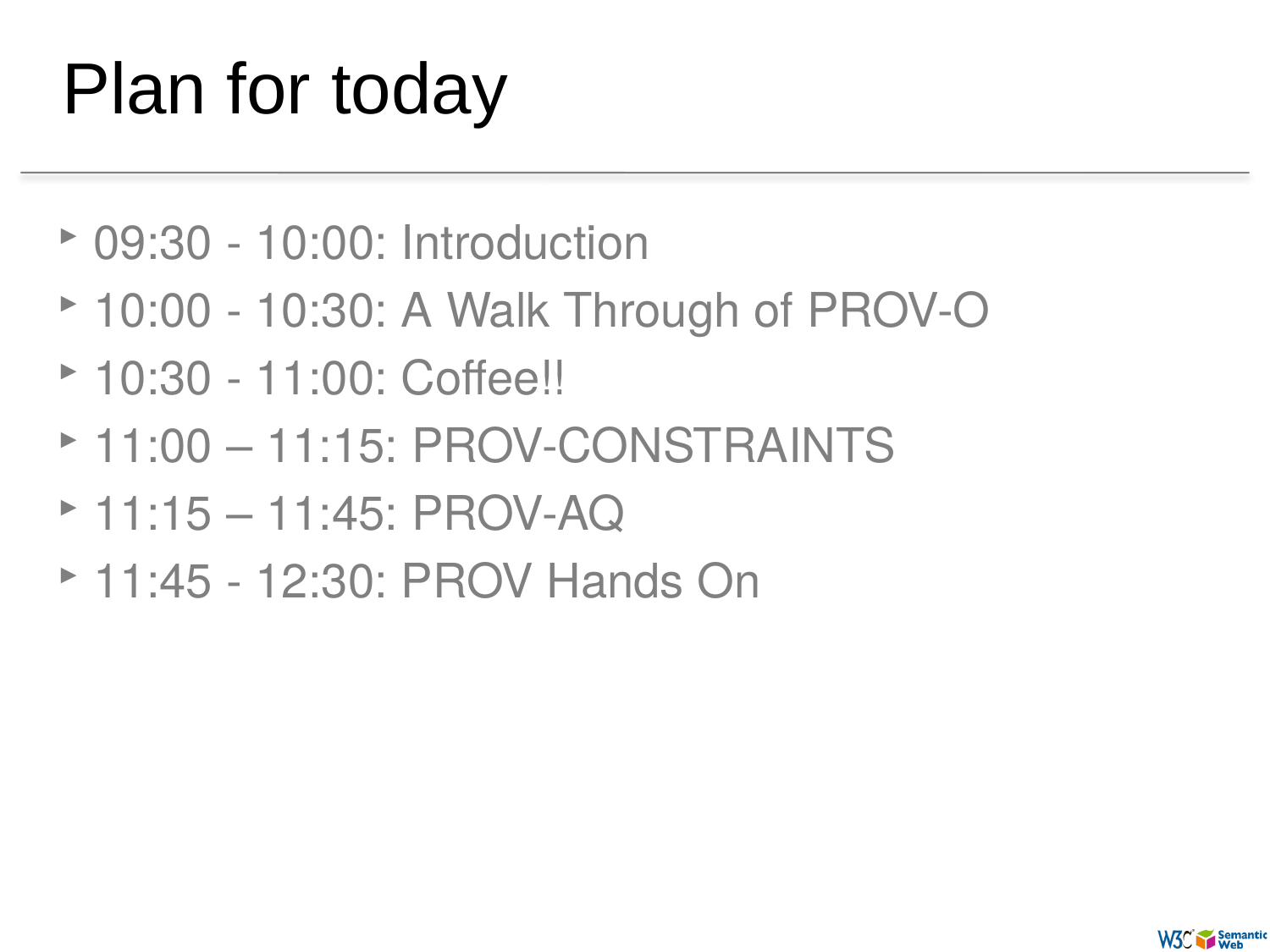

# Plan for today
09:30 - 10:00: Introduction
10:00 - 10:30: A Walk Through of PROV-O
10:30 - 11:00: Coffee!!
11:00 – 11:15: PROV-CONSTRAINTS
11:15 – 11:45: PROV-AQ
11:45 - 12:30: PROV Hands On